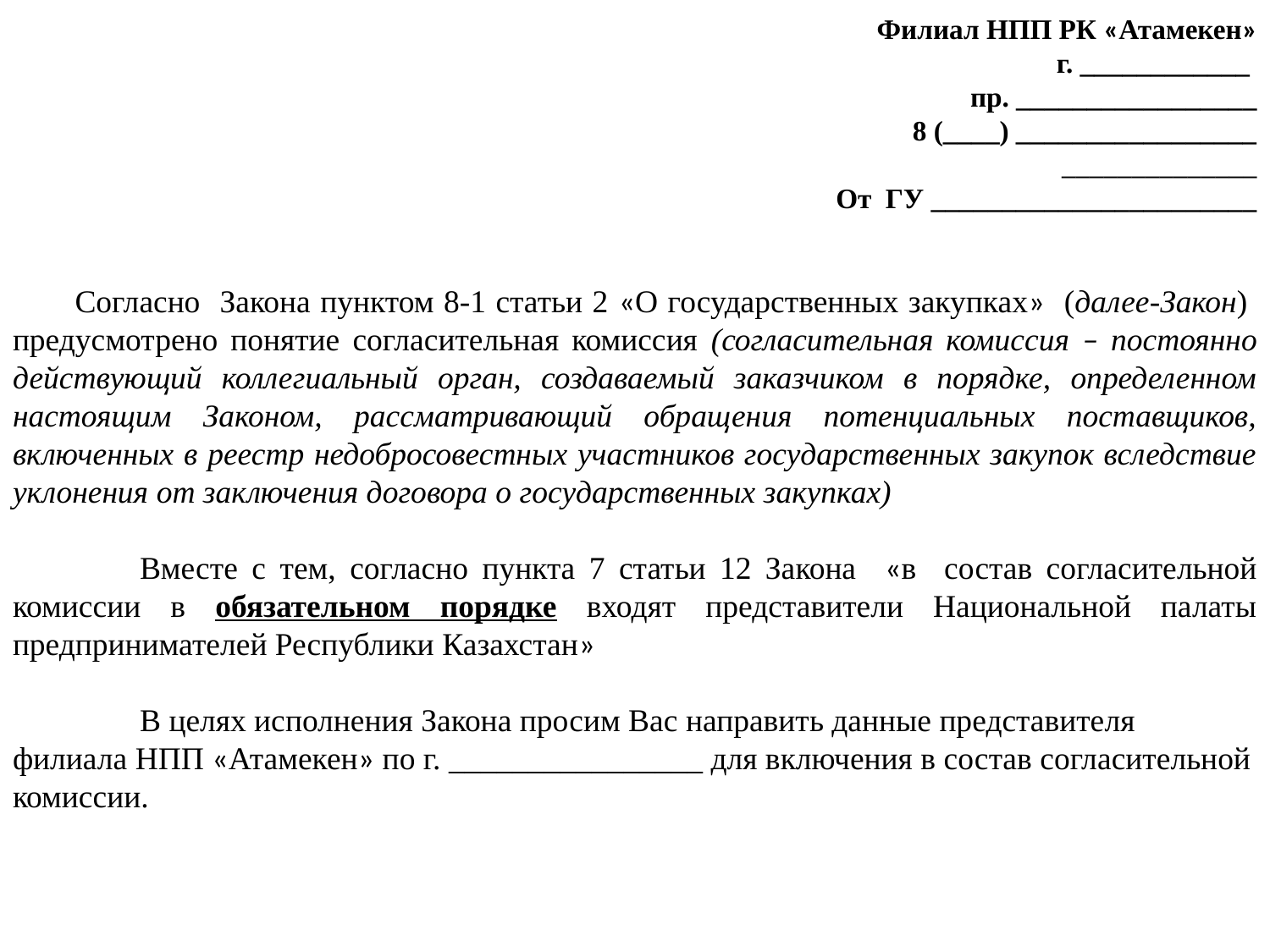

Филиал НПП РК «Атамекен»
г. ____________
пр. _________________
8 (____) _________________
______________
От  ГУ _______________________

Согласно  Закона пунктом 8-1 статьи 2 «О государственных закупках»  (далее-Закон)  предусмотрено понятие согласительная комиссия (согласительная комиссия – постоянно действующий коллегиальный орган, создаваемый заказчиком в порядке, определенном настоящим Законом, рассматривающий обращения потенциальных поставщиков, включенных в реестр недобросовестных участников государственных закупок вследствие уклонения от заключения договора о государственных закупках)

	Вместе с тем, согласно пункта 7 статьи 12 Закона  «в  состав согласительной комиссии в обязательном порядке входят представители Национальной палаты предпринимателей Республики Казахстан»

	В целях исполнения Закона просим Вас направить данные представителя филиала НПП «Атамекен» по г. ________________ для включения в состав согласительной комиссии.